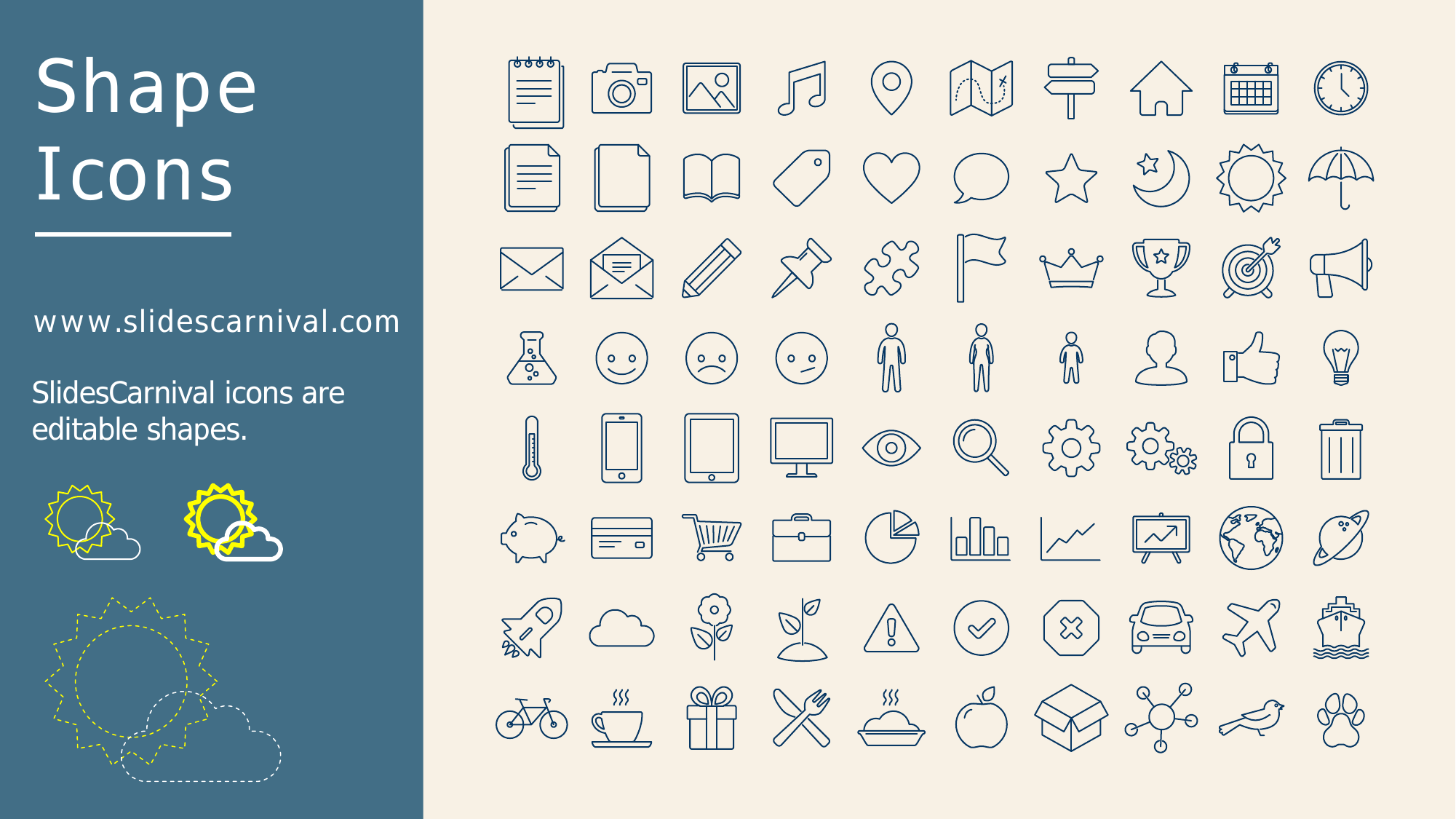

Shape
Icons

www.slidescarnival.com

SlidesCarnival icons are editable shapes.